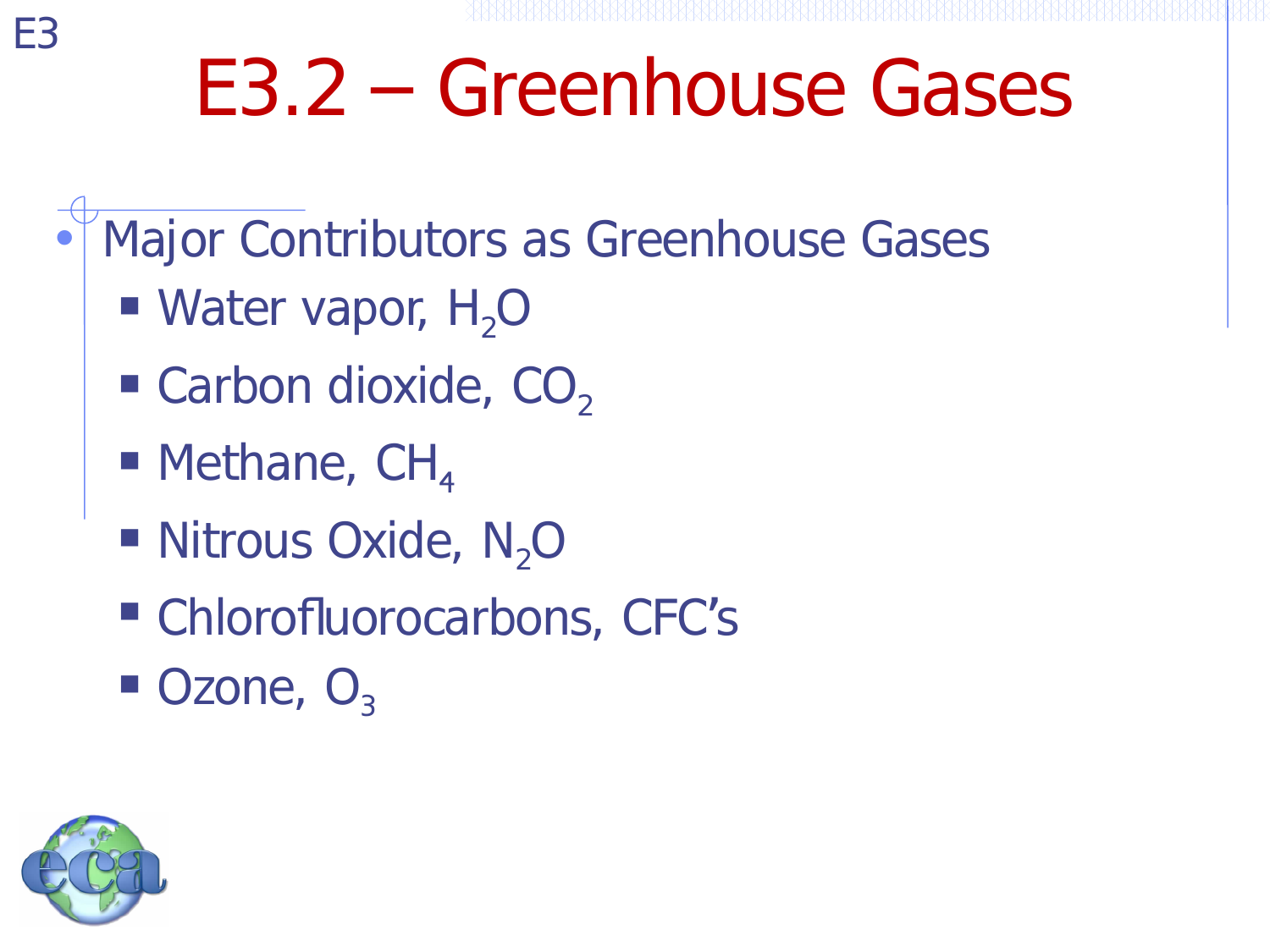

# E3.2 – Greenhouse Gases
Major Contributors as Greenhouse Gases
Water vapor, H2O
Carbon dioxide, CO2
Methane, CH4
Nitrous Oxide, N2O
Chlorofluorocarbons, CFC’s
Ozone, O3